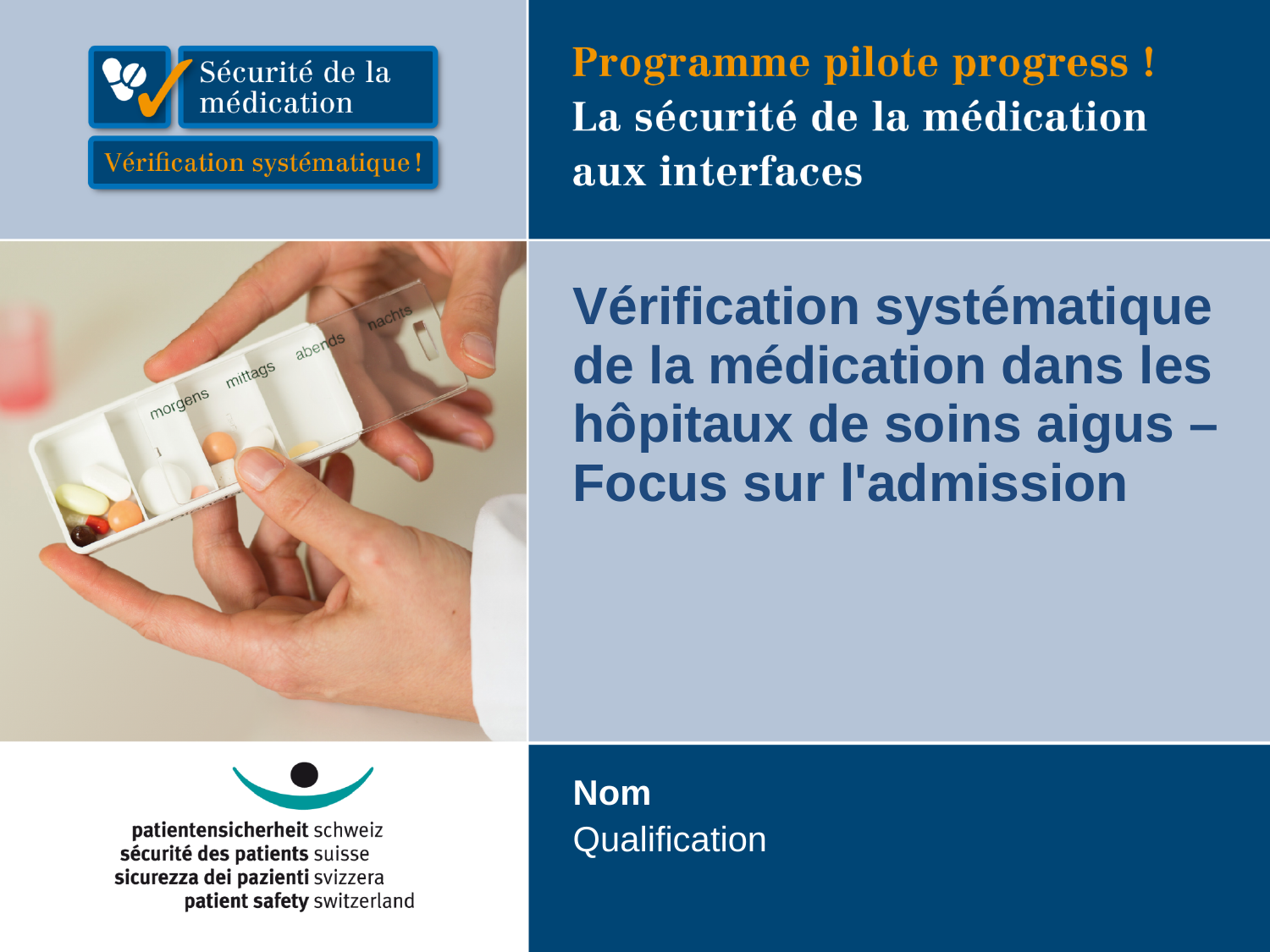

# Vérification systématique de la médication dans les hôpitaux de soins aigus – Focus sur l'admission
Nom
Qualification